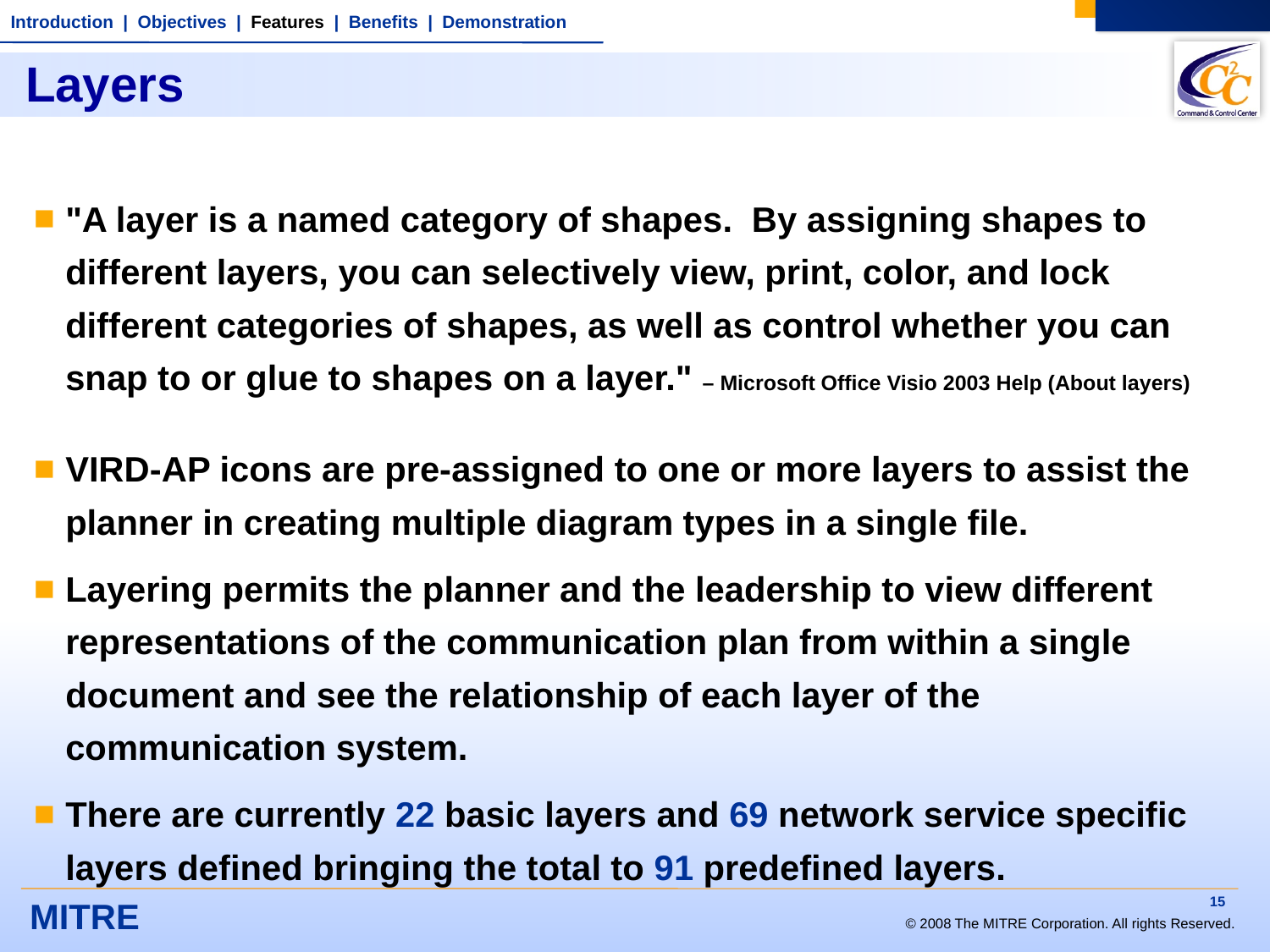

Introduction  |  Objectives  |  Features  |  Benefits  |  Demonstration
# Layers
"A layer is a named category of shapes.  By assigning shapes to different layers, you can selectively view, print, color, and lock different categories of shapes, as well as control whether you can snap to or glue to shapes on a layer." – Microsoft Office Visio 2003 Help (About layers)

VIRD-AP icons are pre-assigned to one or more layers to assist the planner in creating multiple diagram types in a single file.
Layering permits the planner and the leadership to view different representations of the communication plan from within a single document and see the relationship of each layer of the communication system.
There are currently 22 basic layers and 69 network service specific layers defined bringing the total to 91 predefined layers.
15